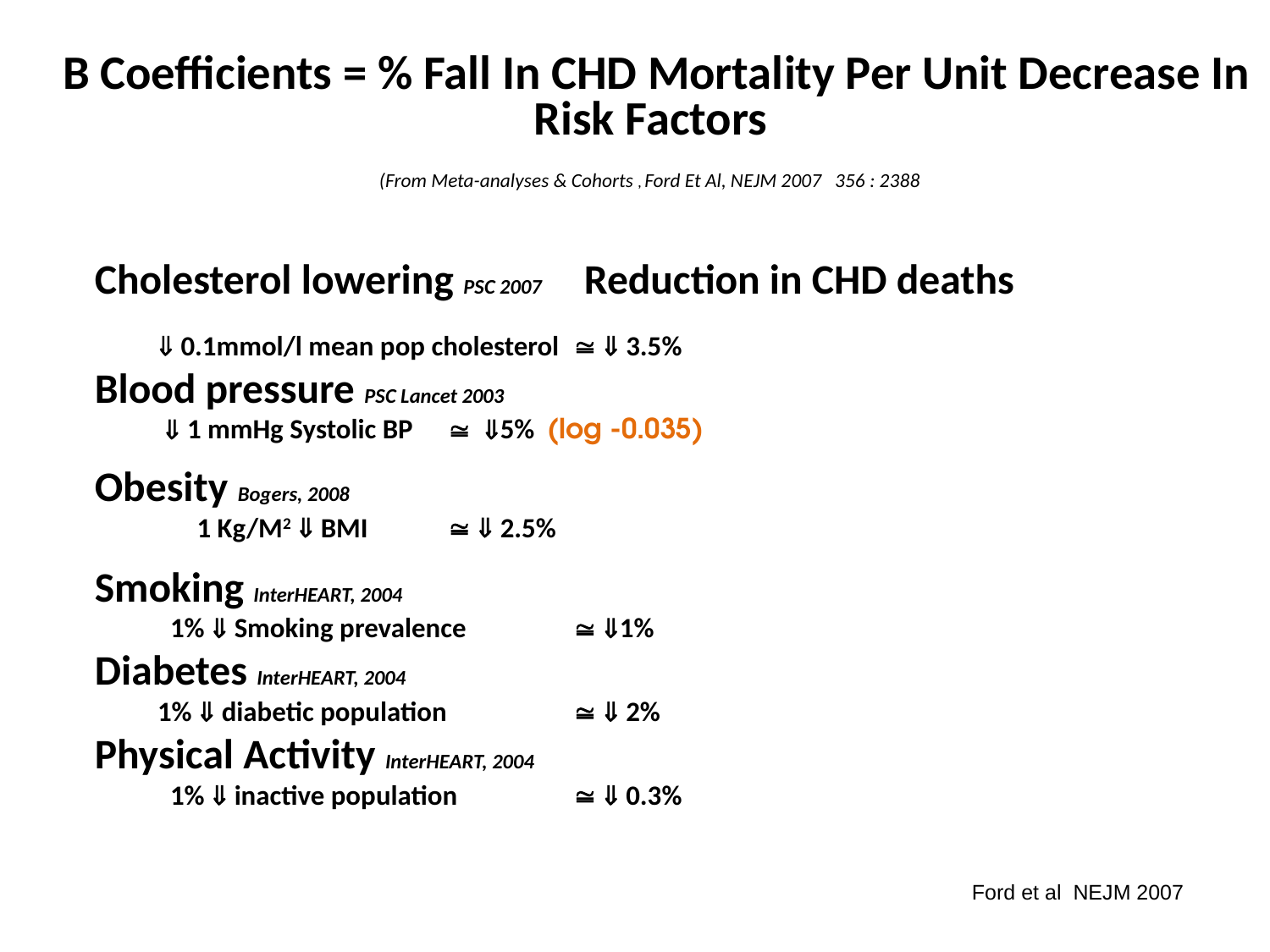

Β Coefficients = % Fall In CHD Mortality Per Unit Decrease In Risk Factors
(From Meta-analyses & Cohorts , Ford Et Al, NEJM 2007   356 : 2388
Cholesterol lowering PSC 2007         Reduction in CHD deaths

⇓ 0.1mmol/l mean pop cholesterol		≅ ⇓ 3.5%
Blood pressure PSC Lancet 2003
 ⇓ 1 mmHg Systolic BP  			≅  ⇓5%  (log -0.035)

Obesity Bogers, 2008
  	1 Kg/M2 ⇓ BMI 			≅ ⇓ 2.5%

Smoking InterHEART, 2004
  1% ⇓ Smoking prevalence  		≅ ⇓1%
Diabetes InterHEART, 2004
1% ⇓ diabetic population 			≅ ⇓ 2%
Physical Activity InterHEART, 2004
  1% ⇓ inactive population 			≅ ⇓ 0.3%
  Ford et al  NEJM 2007